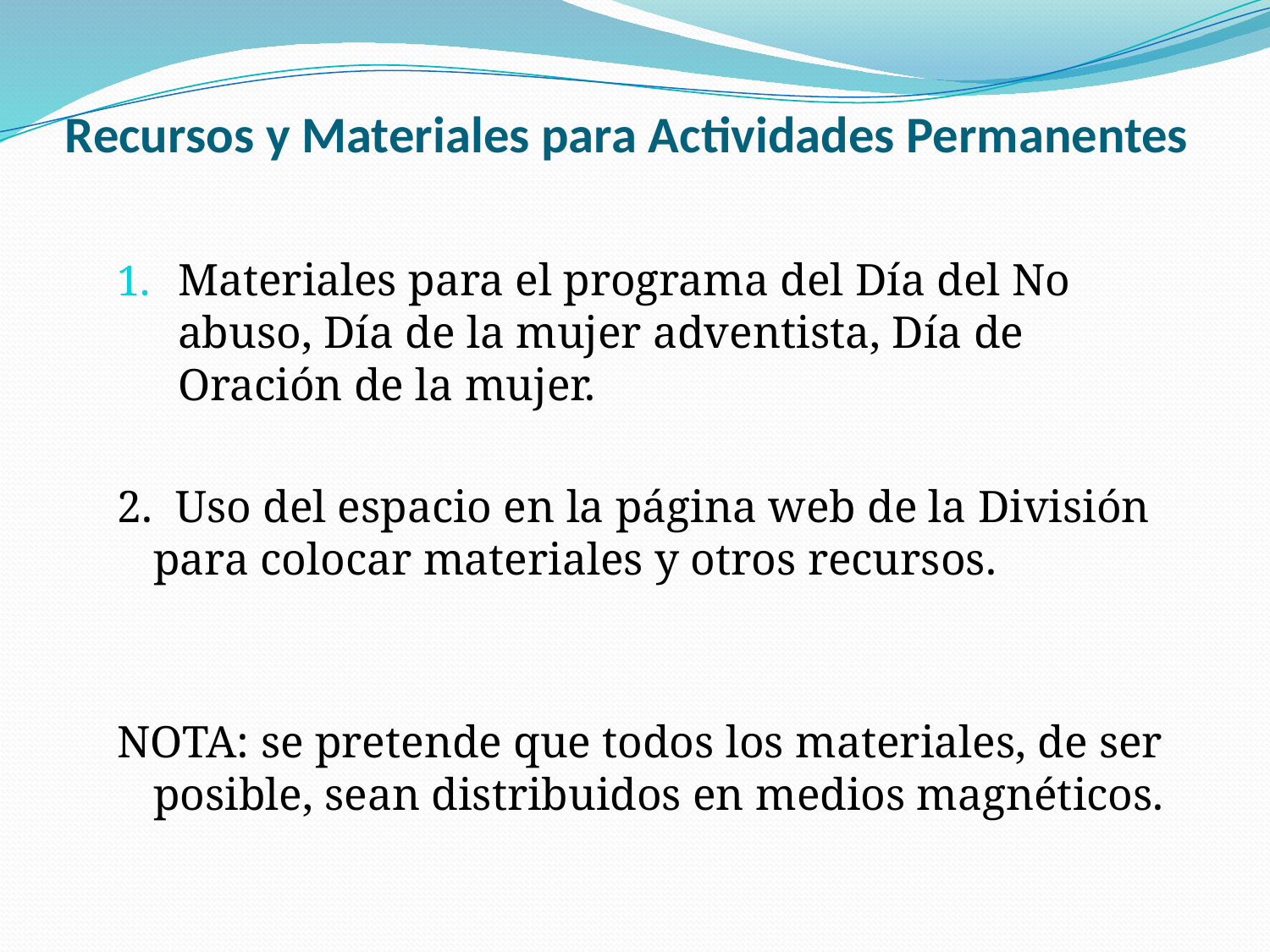

# Recursos y Materiales para Actividades Permanentes
Materiales para el programa del Día del No abuso, Día de la mujer adventista, Día de Oración de la mujer.

2.  Uso del espacio en la página web de la División para colocar materiales y otros recursos.

NOTA: se pretende que todos los materiales, de ser posible, sean distribuidos en medios magnéticos.